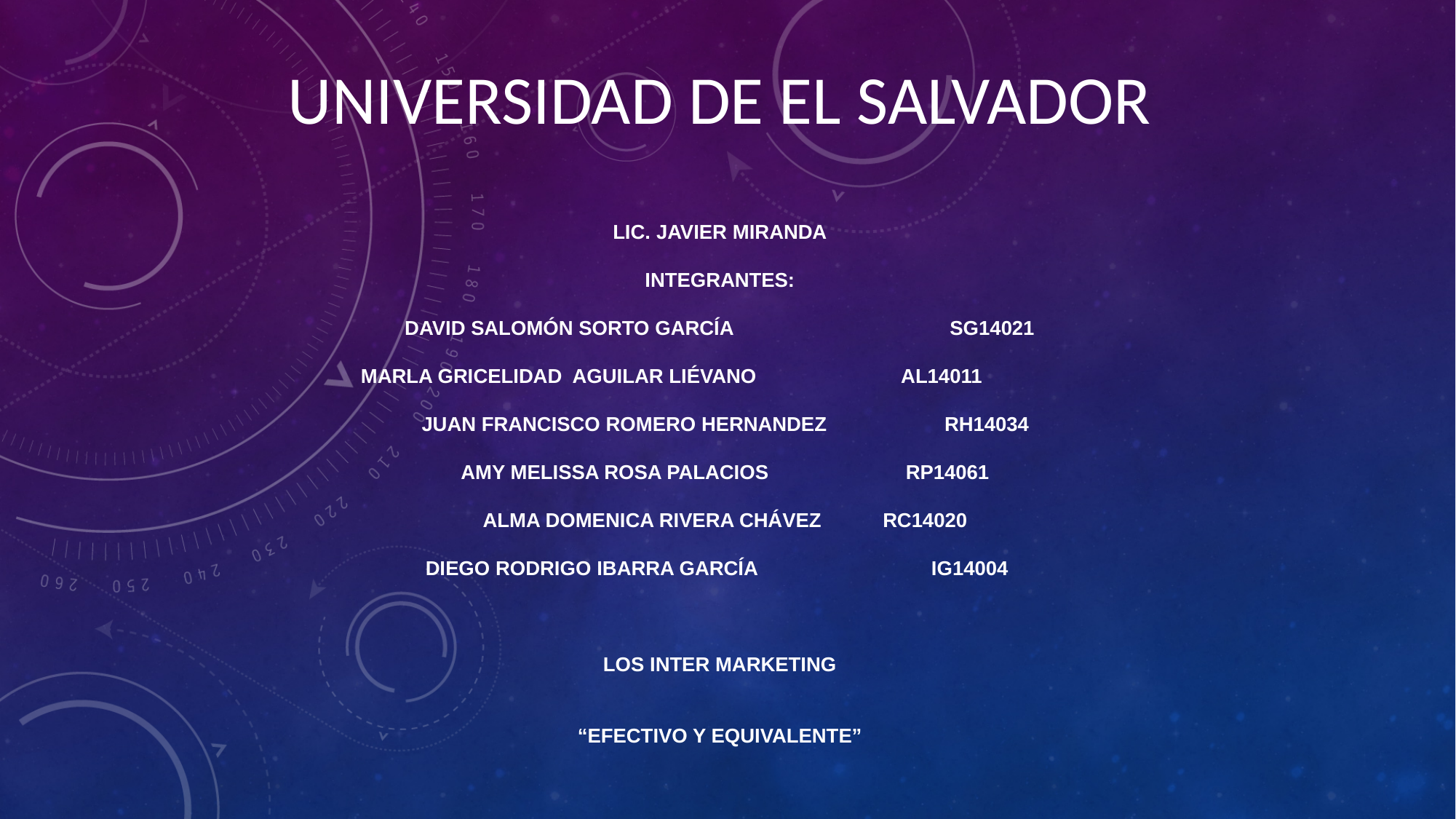

# UNIVERSIDAD DE EL SALVADOR LIC. Javier miranda Integrantes: David salomón sorto García		                        sg14021 marla gricelidad  Aguilar Liévano	   	     al14011 juan francisco romero Hernandez                     rh14034 Amy Melissa rosa palacios 				        rp14061 alma domenica rivera Chávez   				rc14020 diego Rodrigo Ibarra García  		                 ig14004 los inter marketing “efectivo y equivalente”